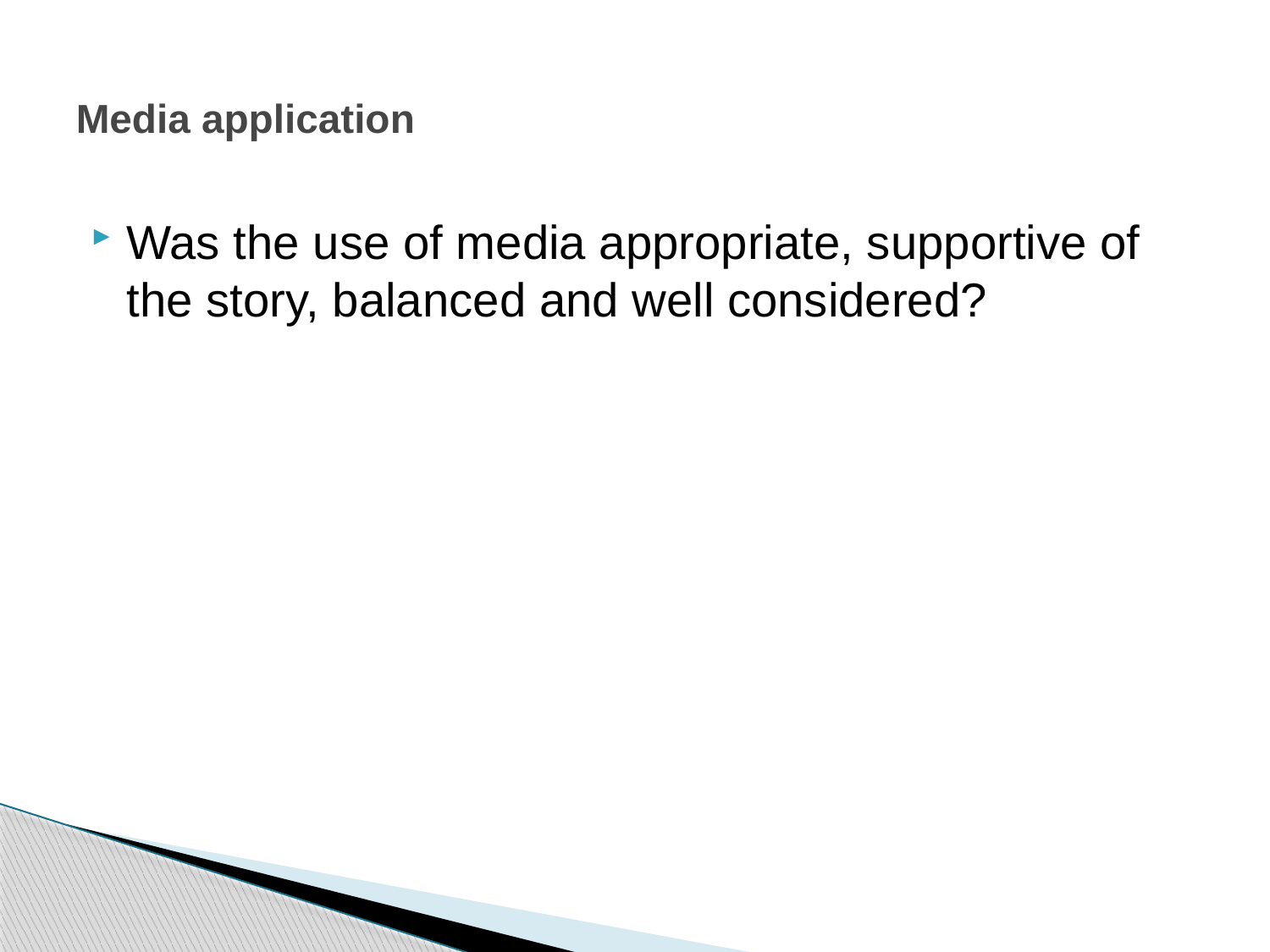

# Media application
Was the use of media appropriate, supportive of the story, balanced and well considered?